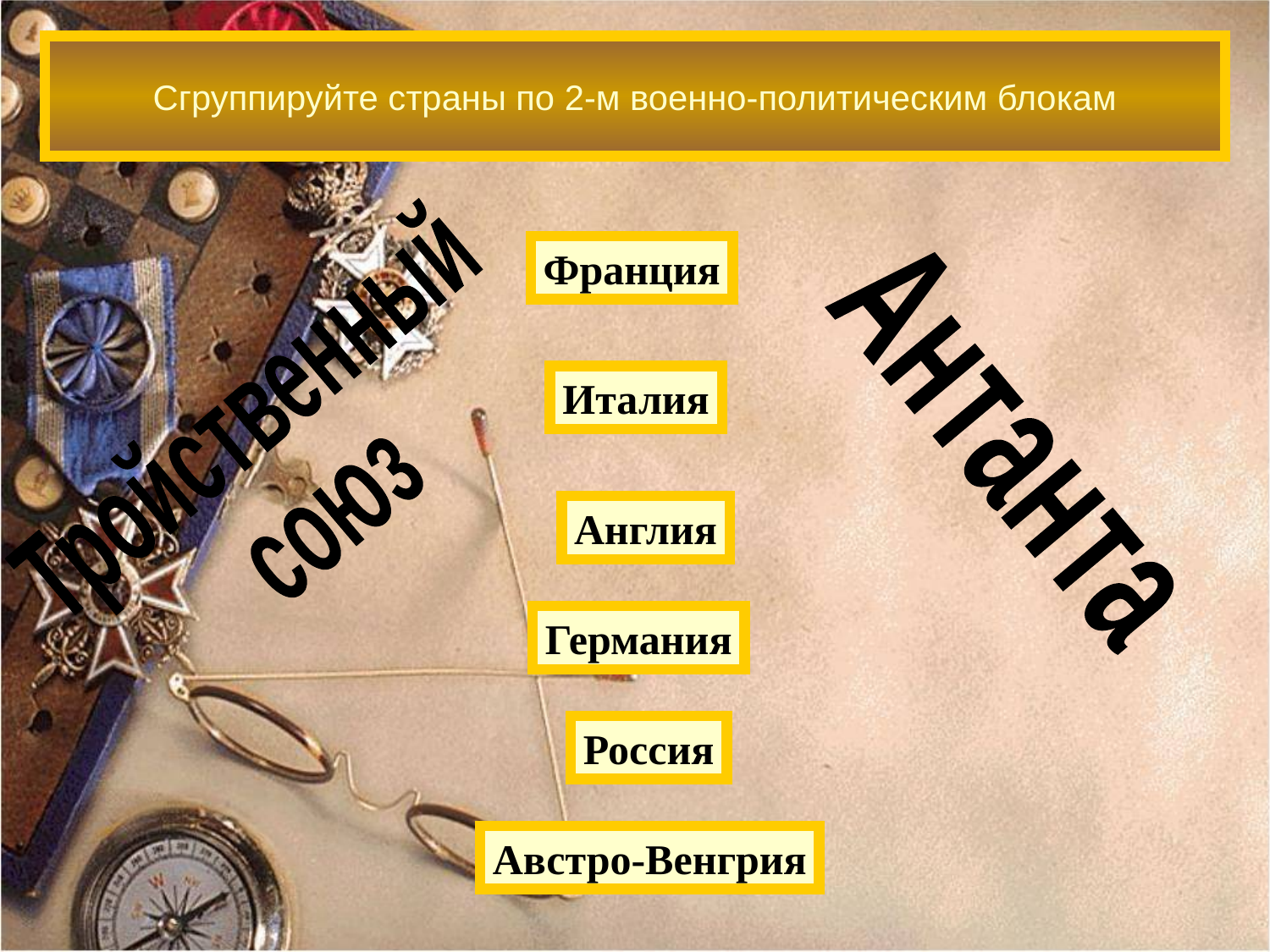

# Сгруппируйте страны по 2-м военно-политическим блокам
Франция
Тройственный
союз
Италия
Антанта
Англия
Германия
Россия
Австро-Венгрия